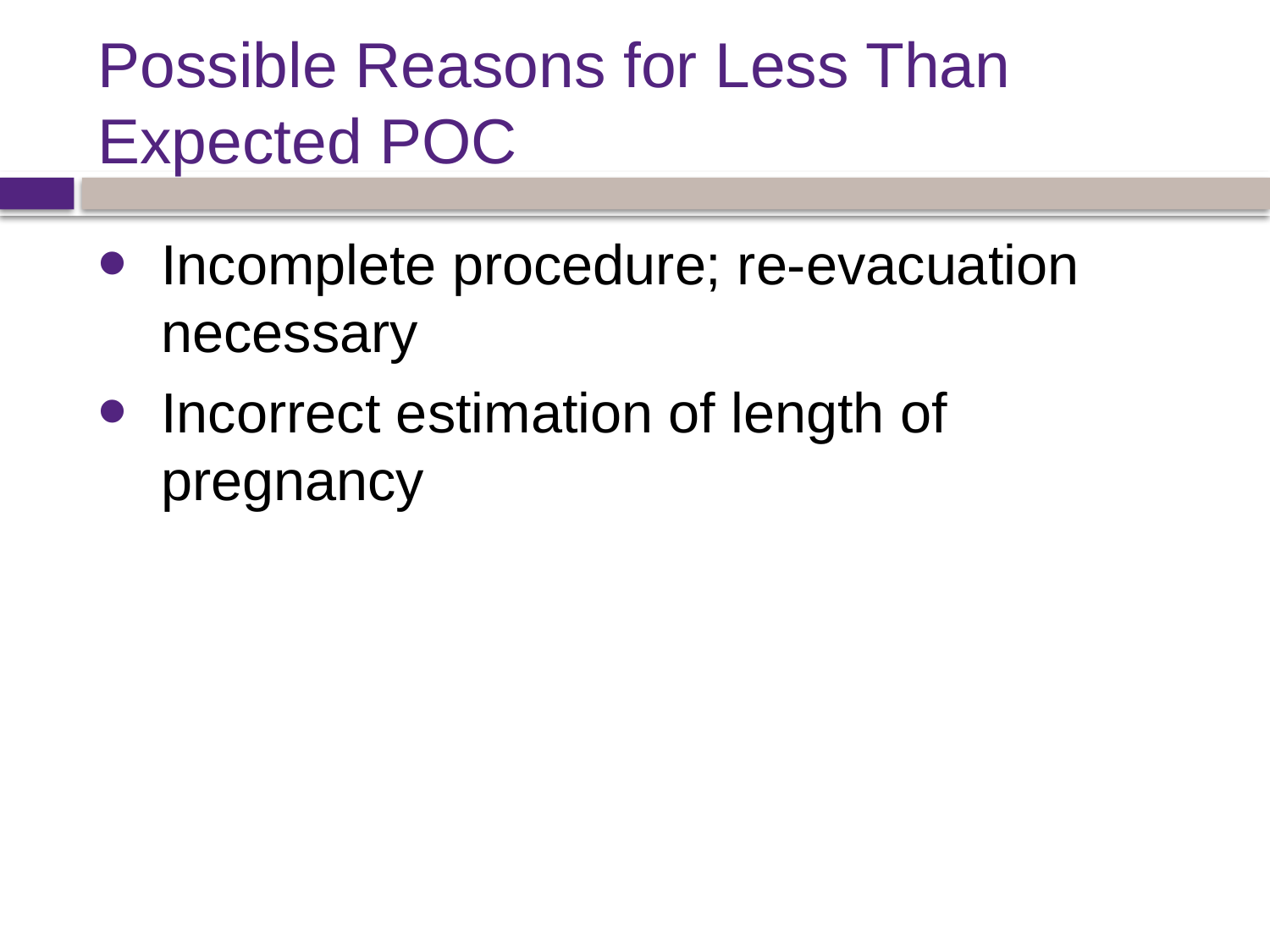

# Possible Reasons for Less Than Expected POC
Incomplete procedure; re-evacuation necessary
Incorrect estimation of length of pregnancy